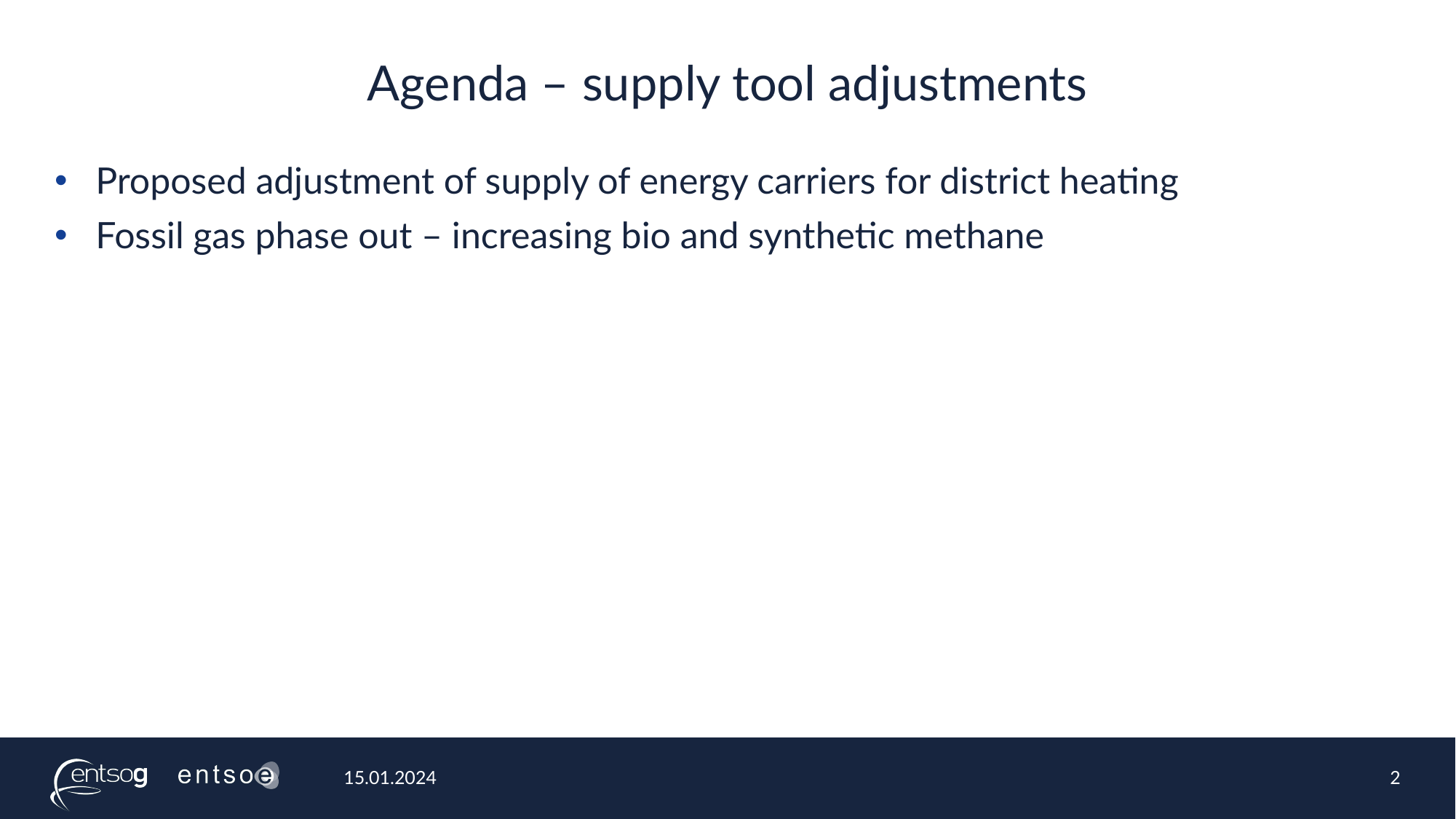

# Agenda – supply tool adjustments
Proposed adjustment of supply of energy carriers for district heating
Fossil gas phase out – increasing bio and synthetic methane

15.01.2024

2